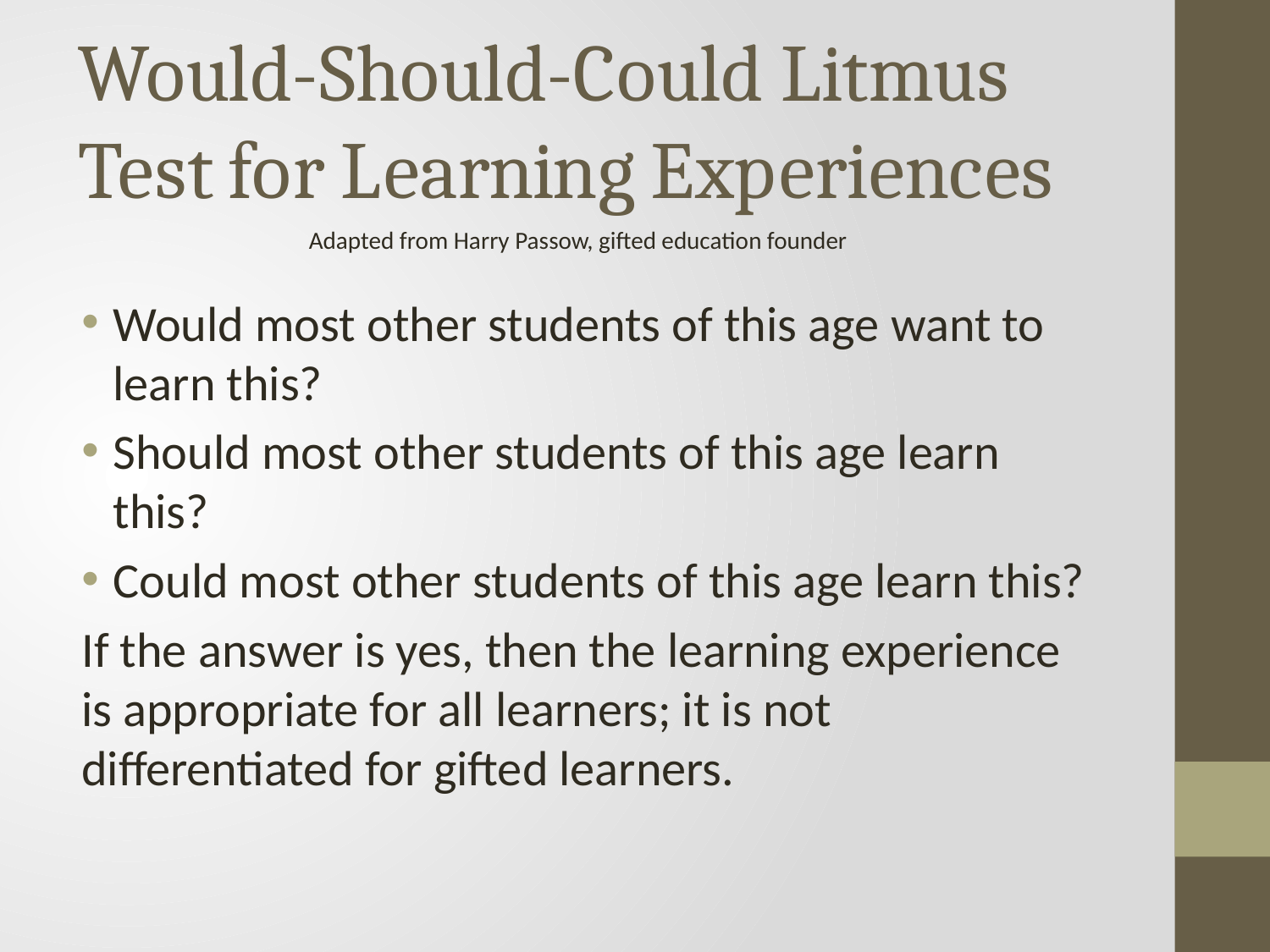

# Would-Should-Could Litmus Test for Learning Experiences
Adapted from Harry Passow, gifted education founder
Would most other students of this age want to learn this?
Should most other students of this age learn this?
Could most other students of this age learn this?
If the answer is yes, then the learning experience is appropriate for all learners; it is not differentiated for gifted learners.